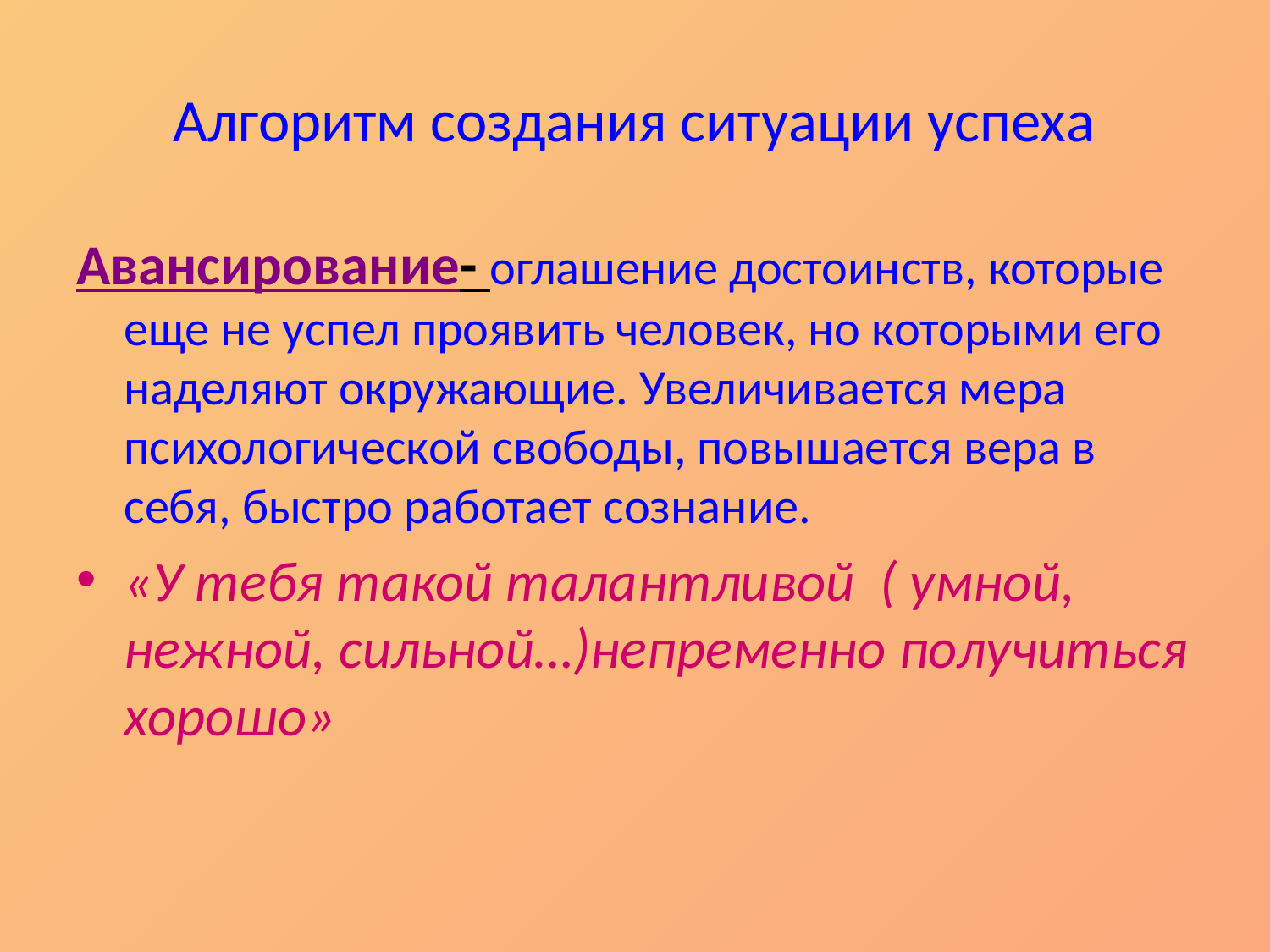

# Алгоритм создания ситуации успеха
Авансирование- оглашение достоинств, которые еще не успел проявить человек, но которыми его наделяют окружающие. Увеличивается мера психологической свободы, повышается вера в себя, быстро работает сознание.
«У тебя такой талантливой  ( умной, нежной, сильной…)непременно получиться хорошо»